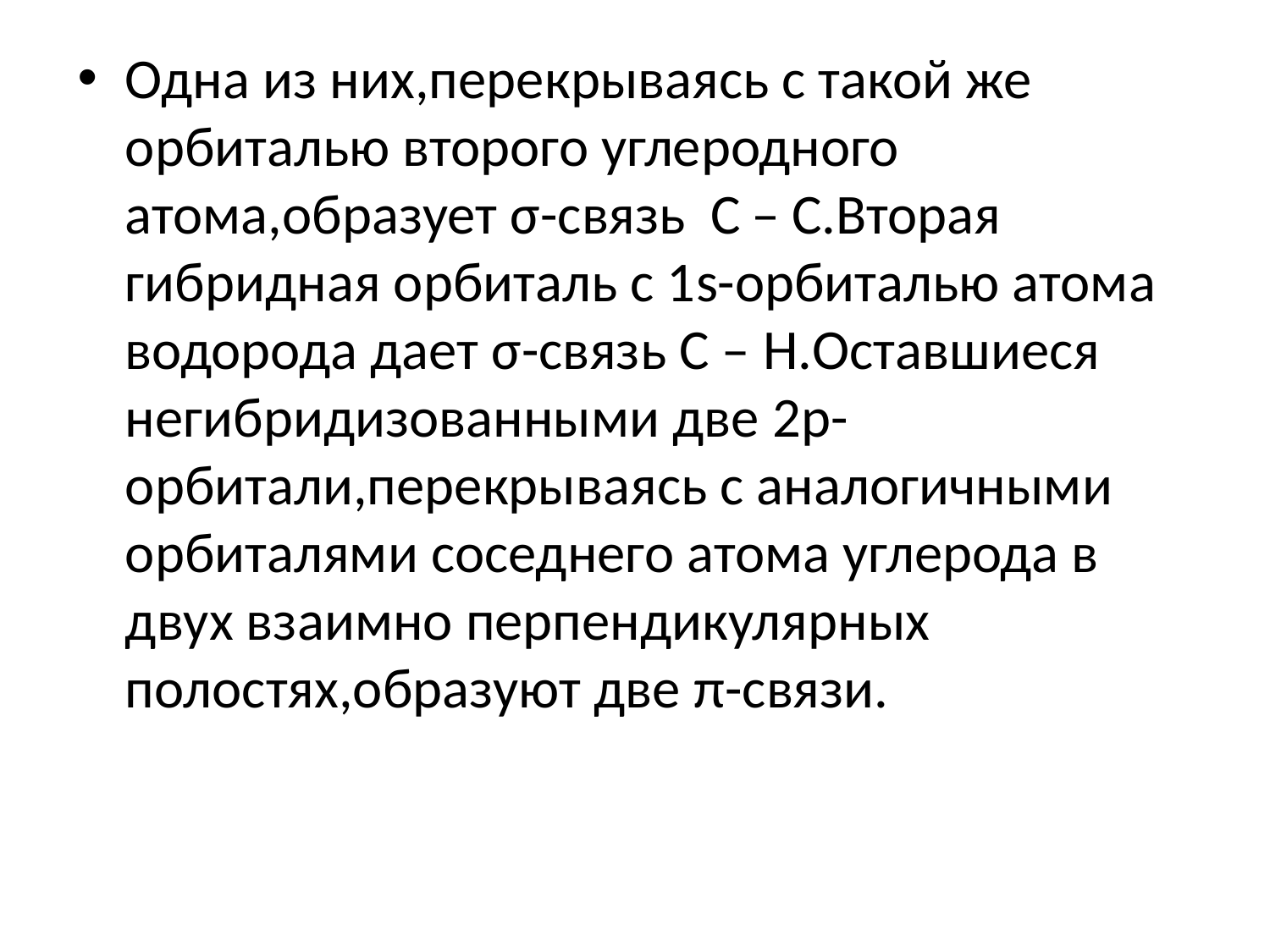

Одна из них,перекрываясь с такой же орбиталью второго углеродного атома,образует σ-связь  С  ̶  С.Вторая гибридная орбиталь с 1s-орбиталью атома водорода дает σ-связь С – H.Оставшиеся негибридизованными две 2p-орбитали,перекрываясь с аналогичными орбиталями соседнего атома углерода в двух взаимно перпендикулярных полостях,образуют две π-связи.